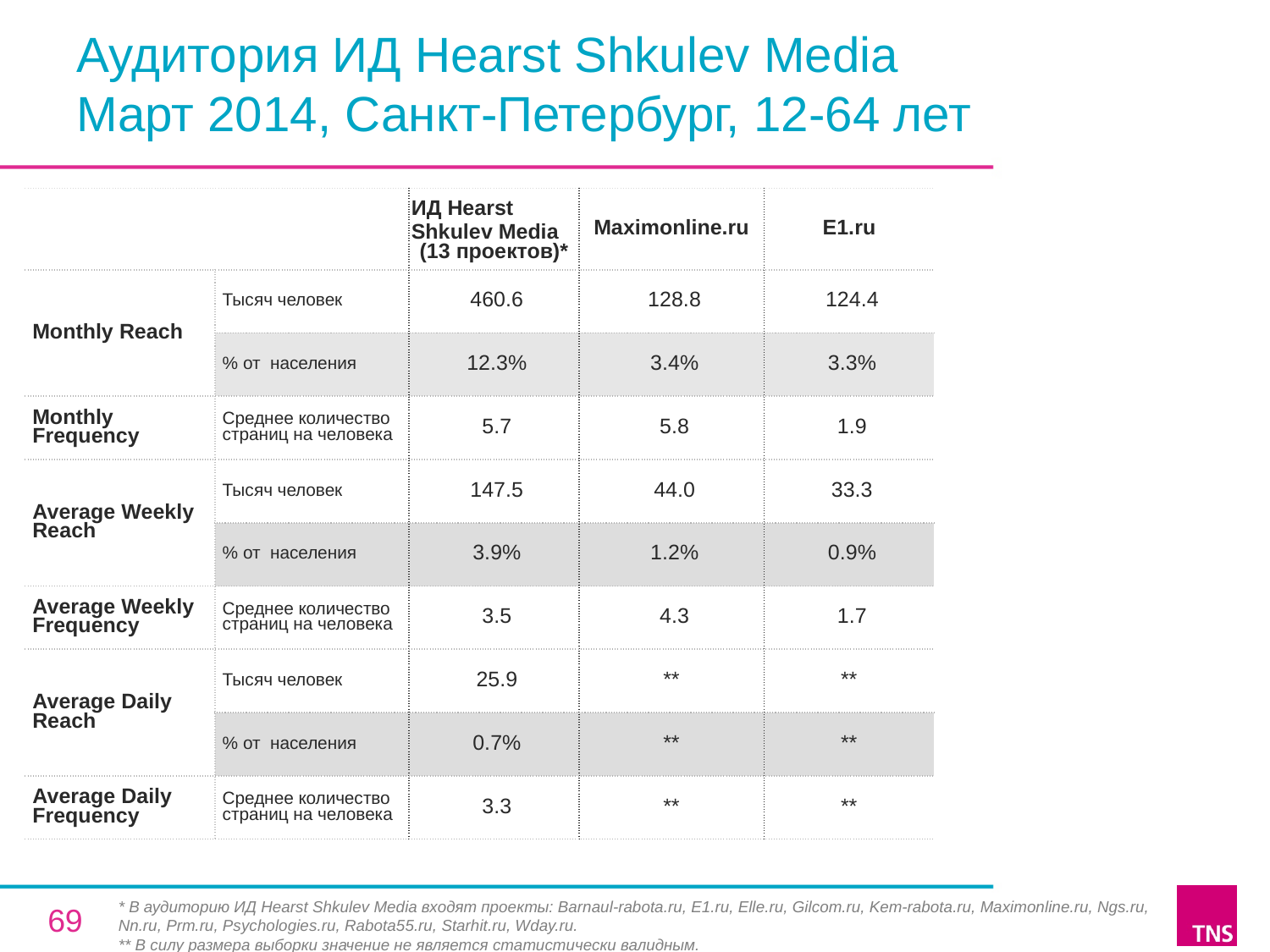

# Аудитория ИД Hearst Shkulev Media Март 2014, Санкт-Петербург, 12-64 лет
|  |  | ИД Hearst Shkulev Media (13 проектов)\* | Maximonline.ru | E1.ru |
| --- | --- | --- | --- | --- |
| Monthly Reach | Тысяч человек | 460.6 | 128.8 | 124.4 |
|  | % от населения | 12.3% | 3.4% | 3.3% |
| Monthly Frequency | Среднее количество страниц на человека | 5.7 | 5.8 | 1.9 |
| Average Weekly Reach | Тысяч человек | 147.5 | 44.0 | 33.3 |
|  | % от населения | 3.9% | 1.2% | 0.9% |
| Average Weekly Frequency | Среднее количество страниц на человека | 3.5 | 4.3 | 1.7 |
| Average Daily Reach | Тысяч человек | 25.9 | \*\* | \*\* |
|  | % от населения | 0.7% | \*\* | \*\* |
| Average Daily Frequency | Среднее количество страниц на человека | 3.3 | \*\* | \*\* |
* В аудиторию ИД Hearst Shkulev Media входят проекты: Barnaul-rabota.ru, E1.ru, Elle.ru, Gilcom.ru, Kem-rabota.ru, Maximonline.ru, Ngs.ru, Nn.ru, Prm.ru, Psychologies.ru, Rabota55.ru, Starhit.ru, Wday.ru.
** В силу размера выборки значение не является статистически валидным.
69